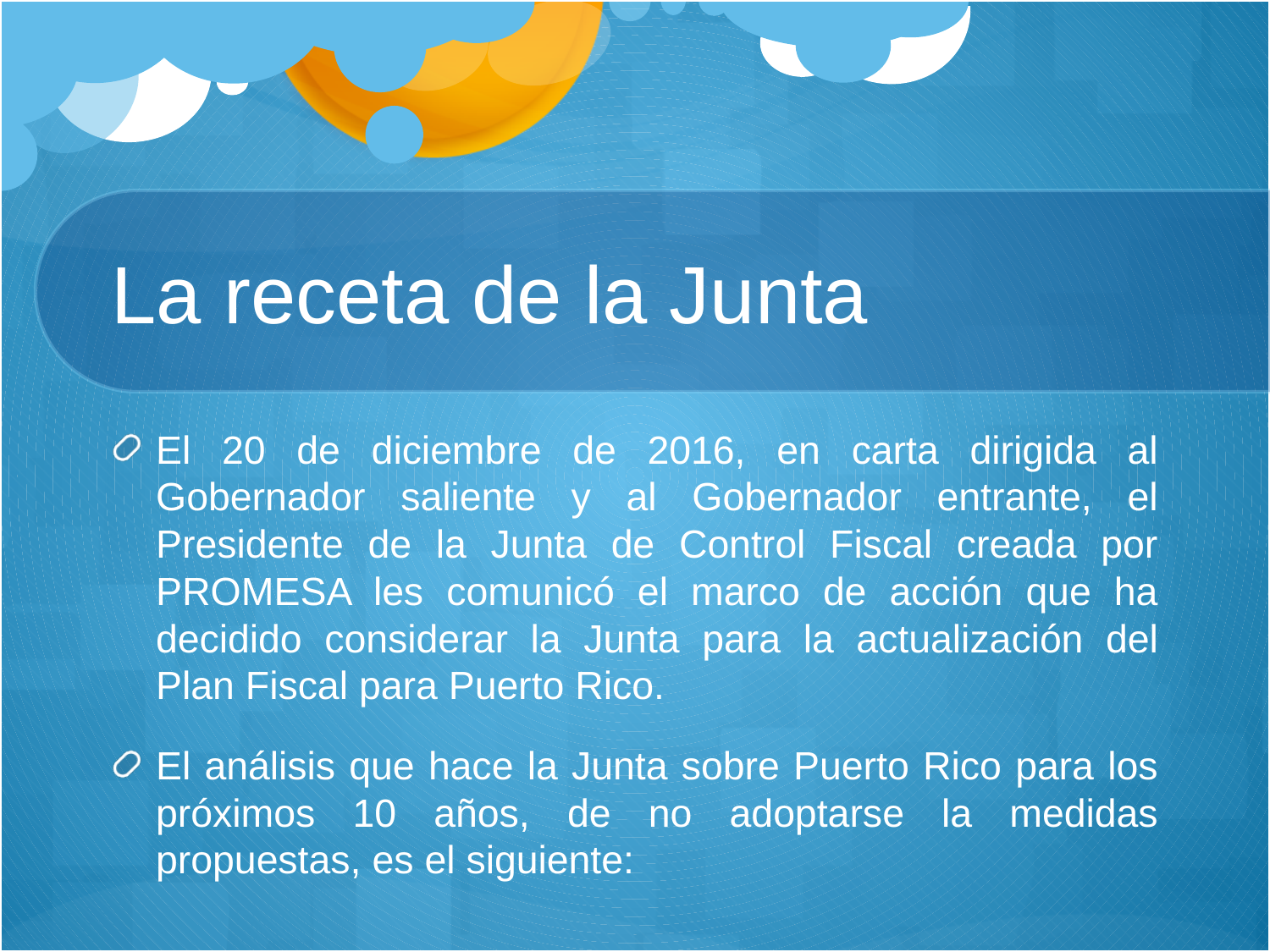

# La receta de la Junta
El 20 de diciembre de 2016, en carta dirigida al Gobernador saliente y al Gobernador entrante, el Presidente de la Junta de Control Fiscal creada por PROMESA les comunicó el marco de acción que ha decidido considerar la Junta para la actualización del Plan Fiscal para Puerto Rico.
El análisis que hace la Junta sobre Puerto Rico para los próximos 10 años, de no adoptarse la medidas propuestas, es el siguiente: